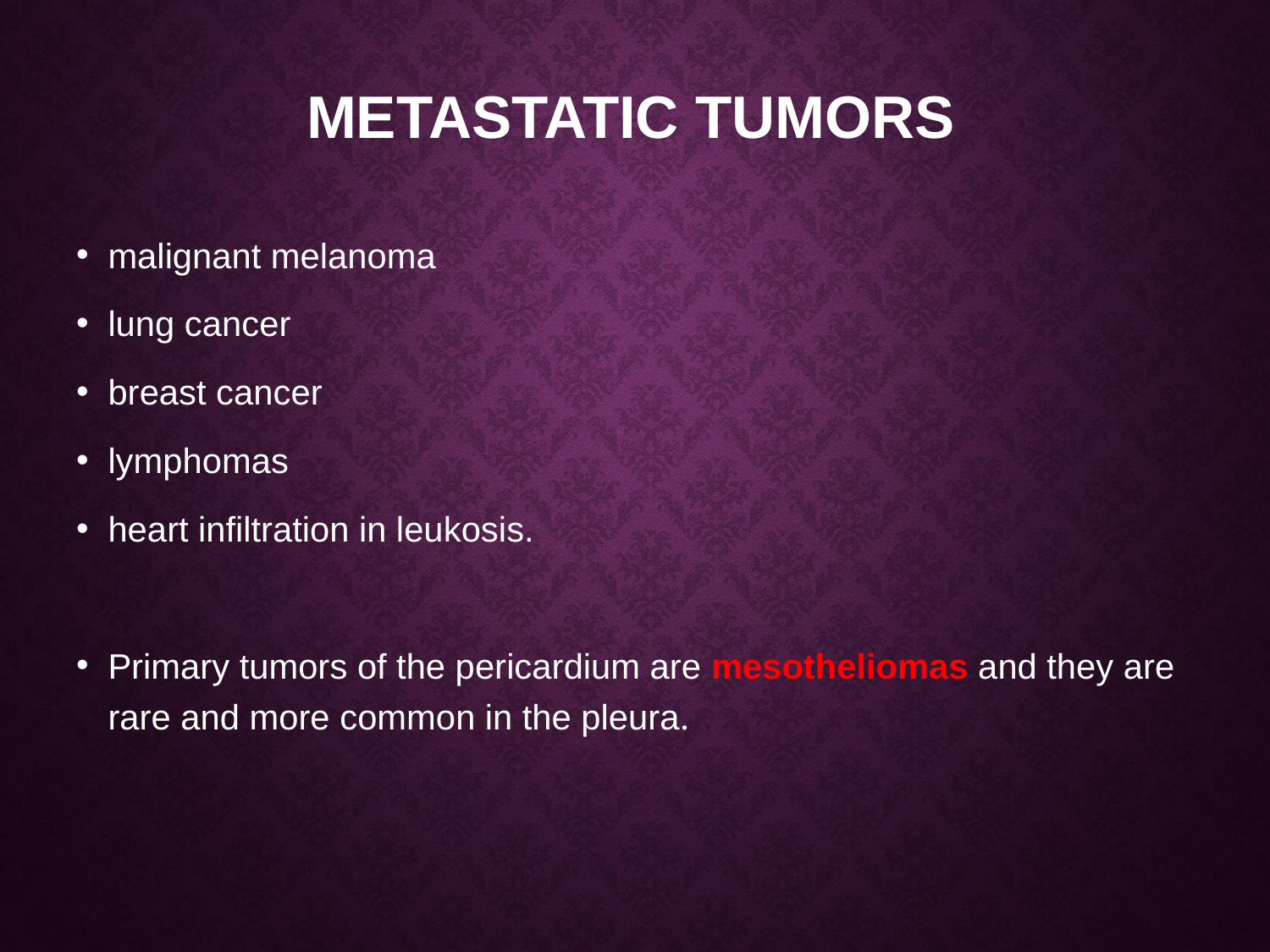

# Metastatic tumors
malignant melanoma
lung cancer
breast cancer
lymphomas
heart infiltration in leukosis.

Primary tumors of the pericardium are mesotheliomas and they are rare and more common in the pleura.